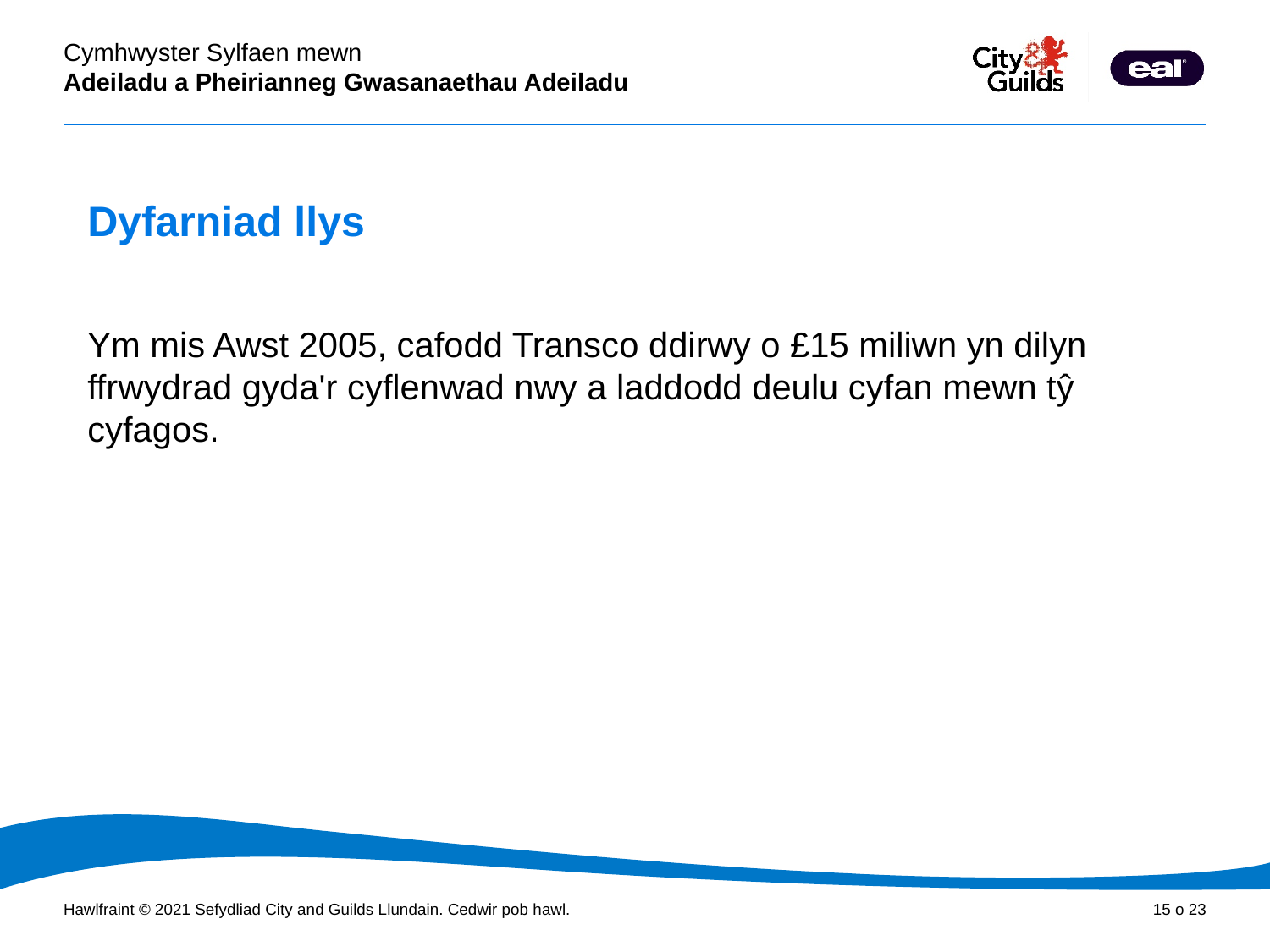

Dyfarniad llys
Ym mis Awst 2005, cafodd Transco ddirwy o £15 miliwn yn dilyn ffrwydrad gyda'r cyflenwad nwy a laddodd deulu cyfan mewn tŷ cyfagos.